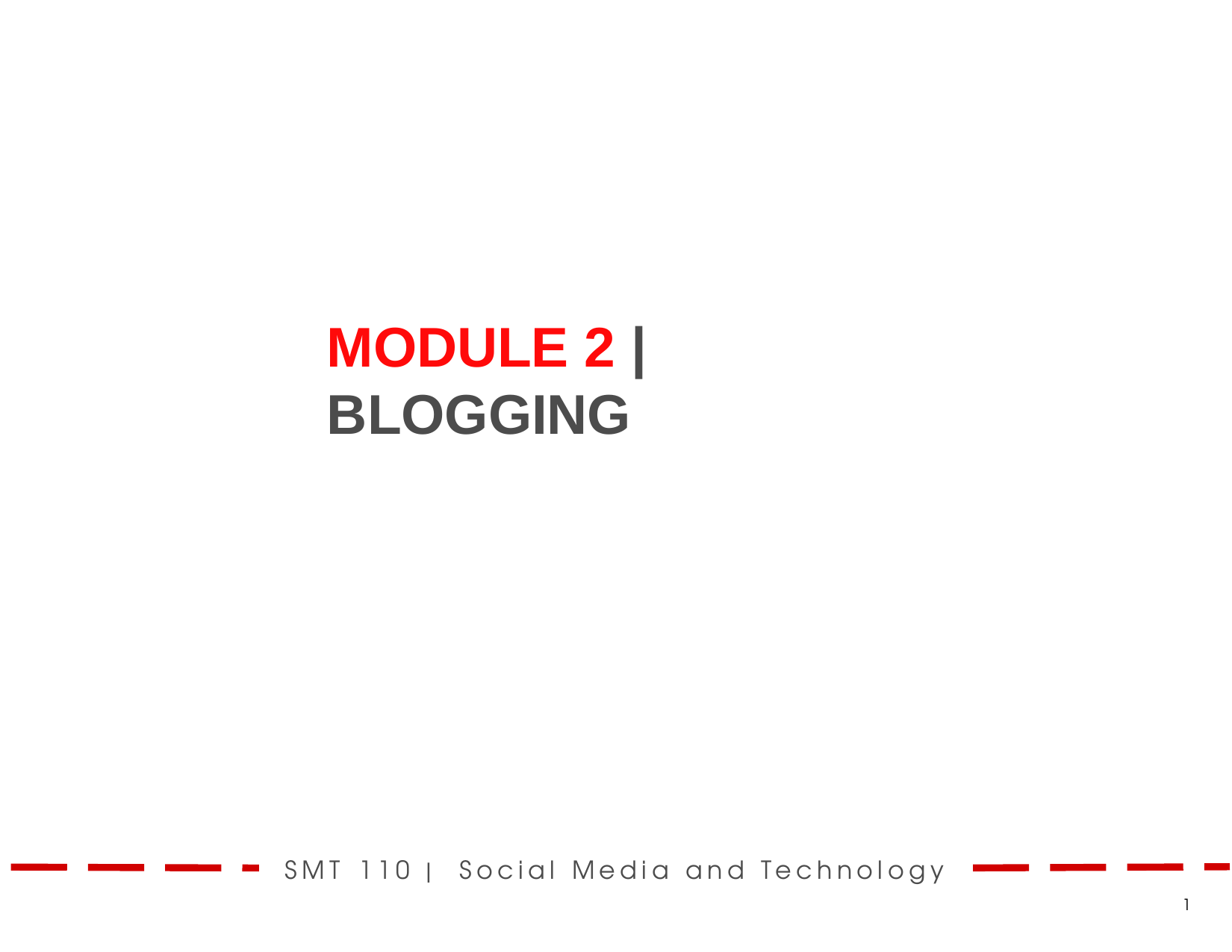

# MODULE 2 | BLOGGING
SMT	110	|	Social	Media	and	Technology
1